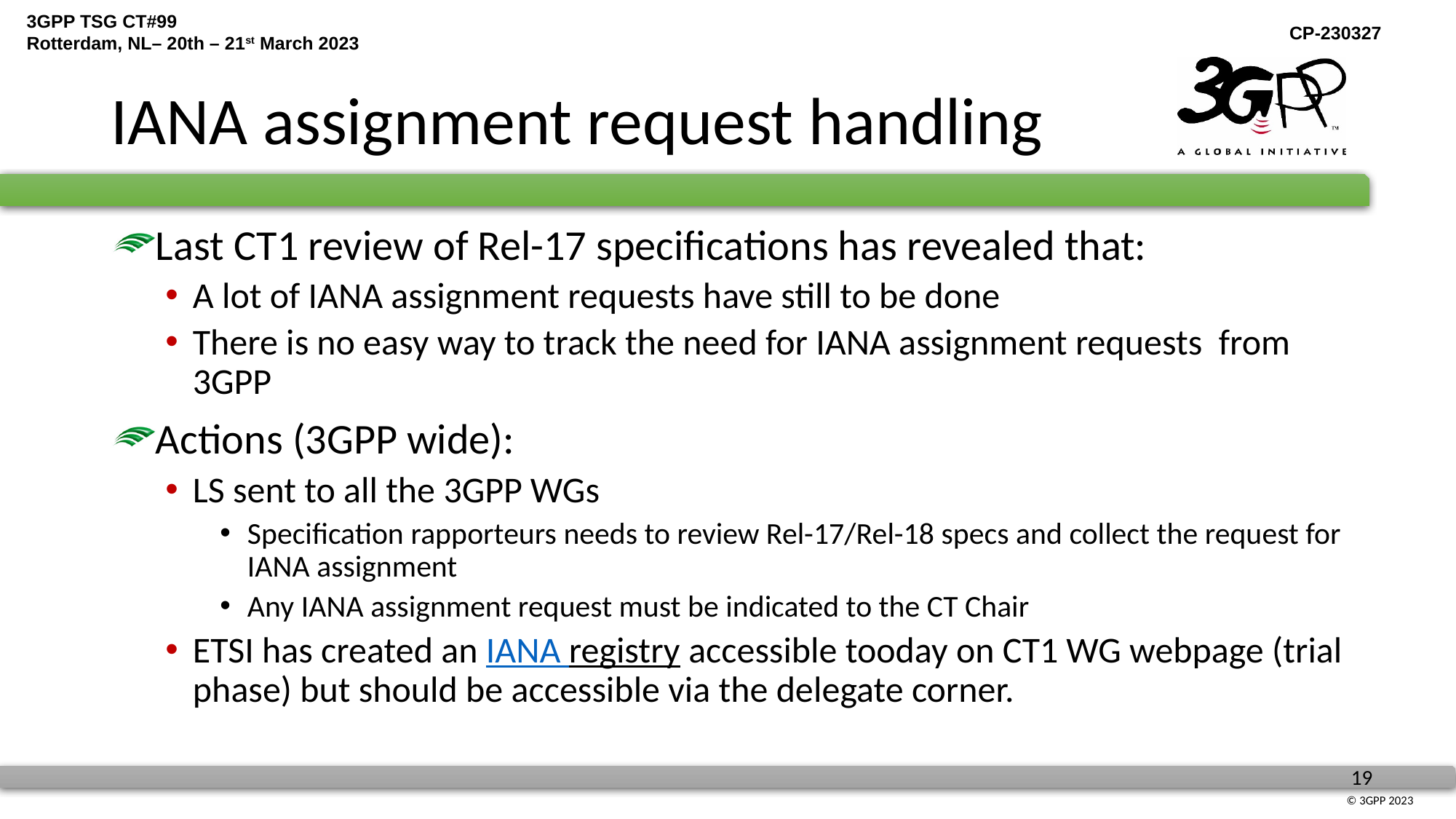

# IANA assignment request handling
Last CT1 review of Rel-17 specifications has revealed that:
A lot of IANA assignment requests have still to be done
There is no easy way to track the need for IANA assignment requests  from 3GPP
Actions (3GPP wide):
LS sent to all the 3GPP WGs
Specification rapporteurs needs to review Rel-17/Rel-18 specs and collect the request for IANA assignment
Any IANA assignment request must be indicated to the CT Chair
ETSI has created an IANA registry accessible tooday on CT1 WG webpage (trial phase) but should be accessible via the delegate corner.